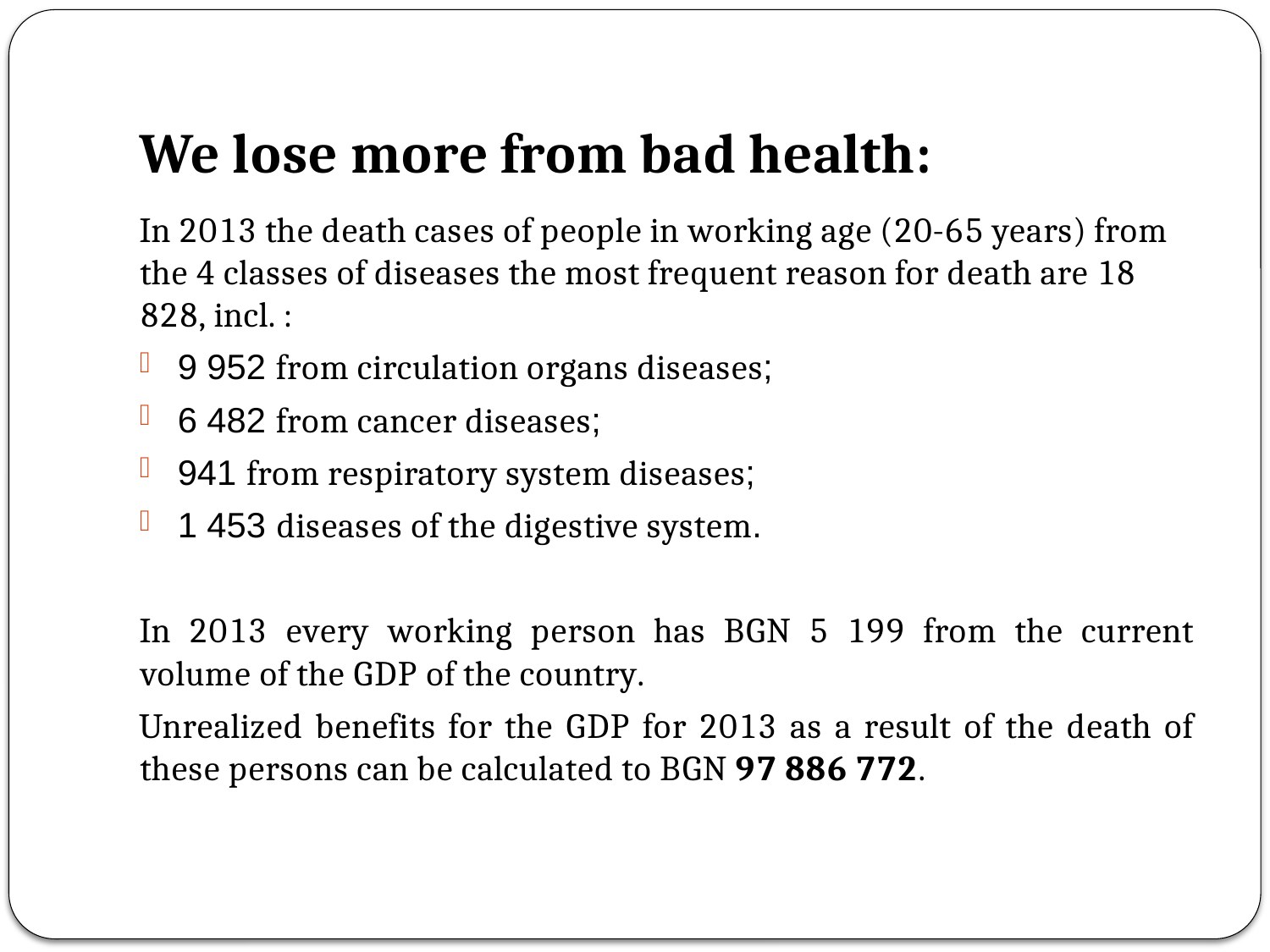

# We lose more from bad health:
In 2013 the death cases of people in working age (20-65 years) from the 4 classes of diseases the most frequent reason for death are 18 828, incl. :
9 952 from circulation organs diseases;
6 482 from cancer diseases;
941 from respiratory system diseases;
1 453 diseases of the digestive system.

In 2013 every working person has BGN 5 199 from the current volume of the GDP of the country.
Unrealized benefits for the GDP for 2013 as a result of the death of these persons can be calculated to BGN 97 886 772.